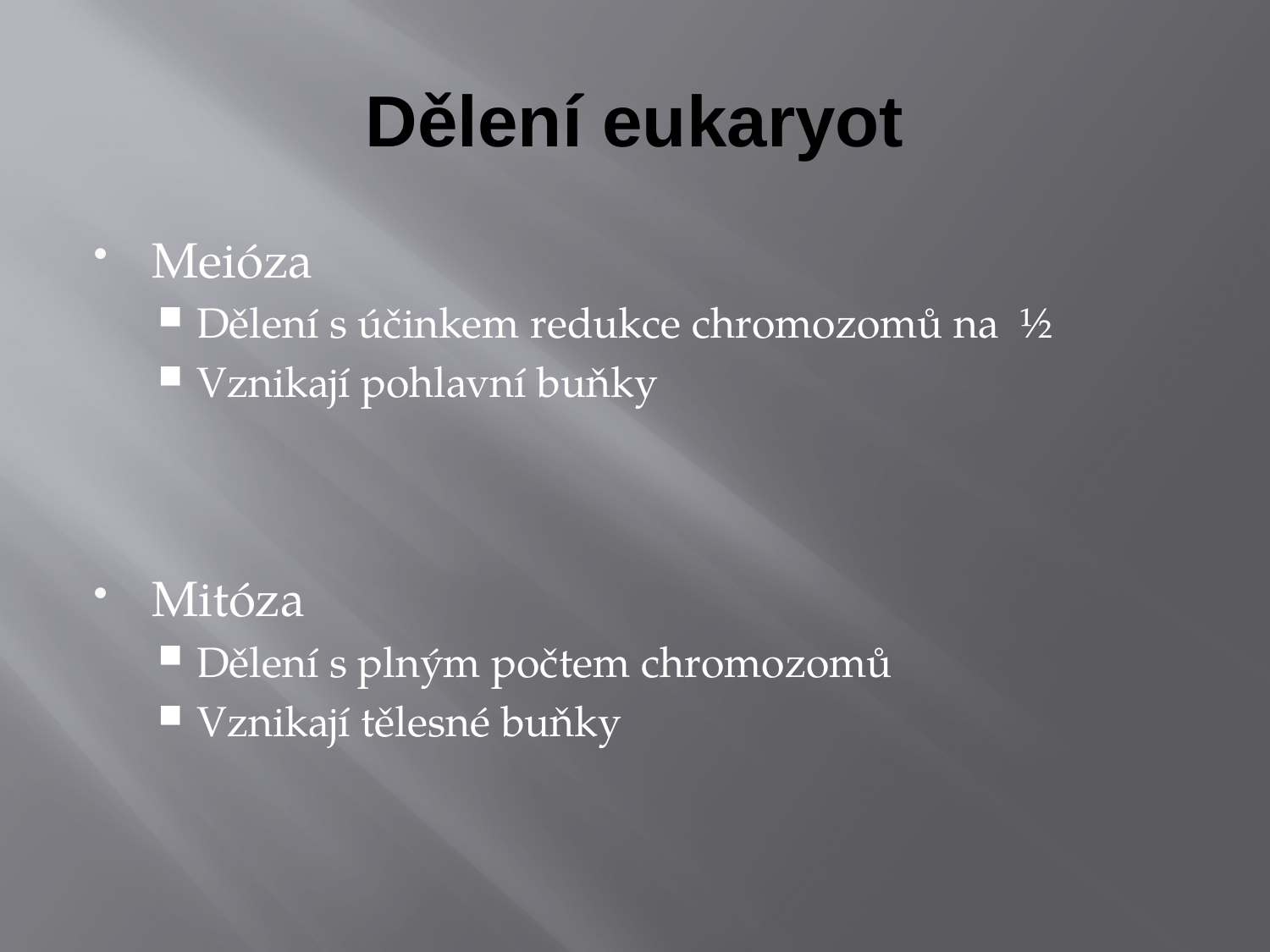

# Dělení eukaryot
Meióza
Dělení s účinkem redukce chromozomů na  ½
Vznikají pohlavní buňky

Mitóza
Dělení s plným počtem chromozomů
Vznikají tělesné buňky